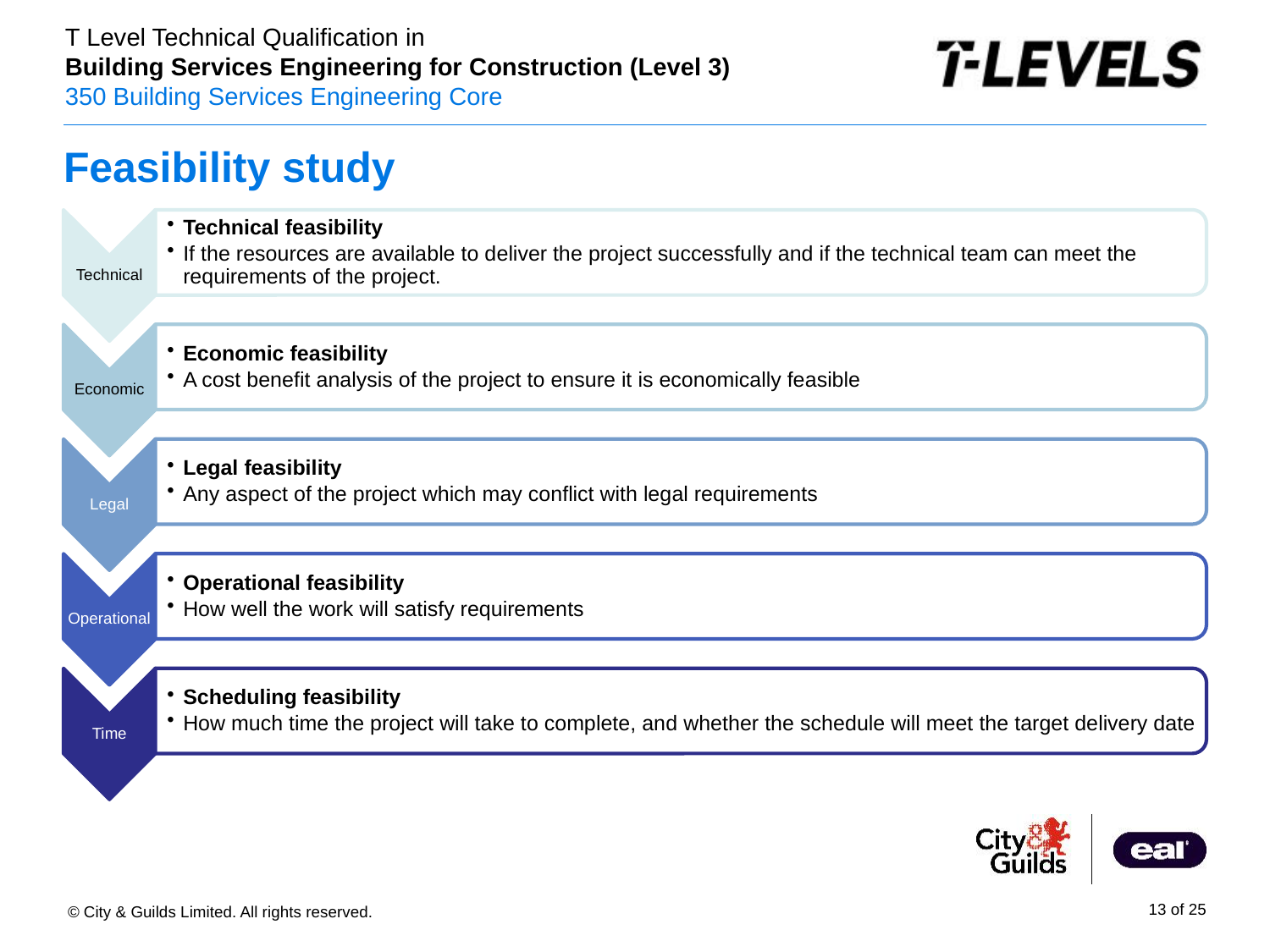

# Feasibility study
Technical
Technical feasibility
If the resources are available to deliver the project successfully and if the technical team can meet the requirements of the project.
Economic
Economic feasibility
A cost benefit analysis of the project to ensure it is economically feasible
Legal
Legal feasibility
Any aspect of the project which may conflict with legal requirements
Operational
Operational feasibility
How well the work will satisfy requirements
Time
Scheduling feasibility
How much time the project will take to complete, and whether the schedule will meet the target delivery date